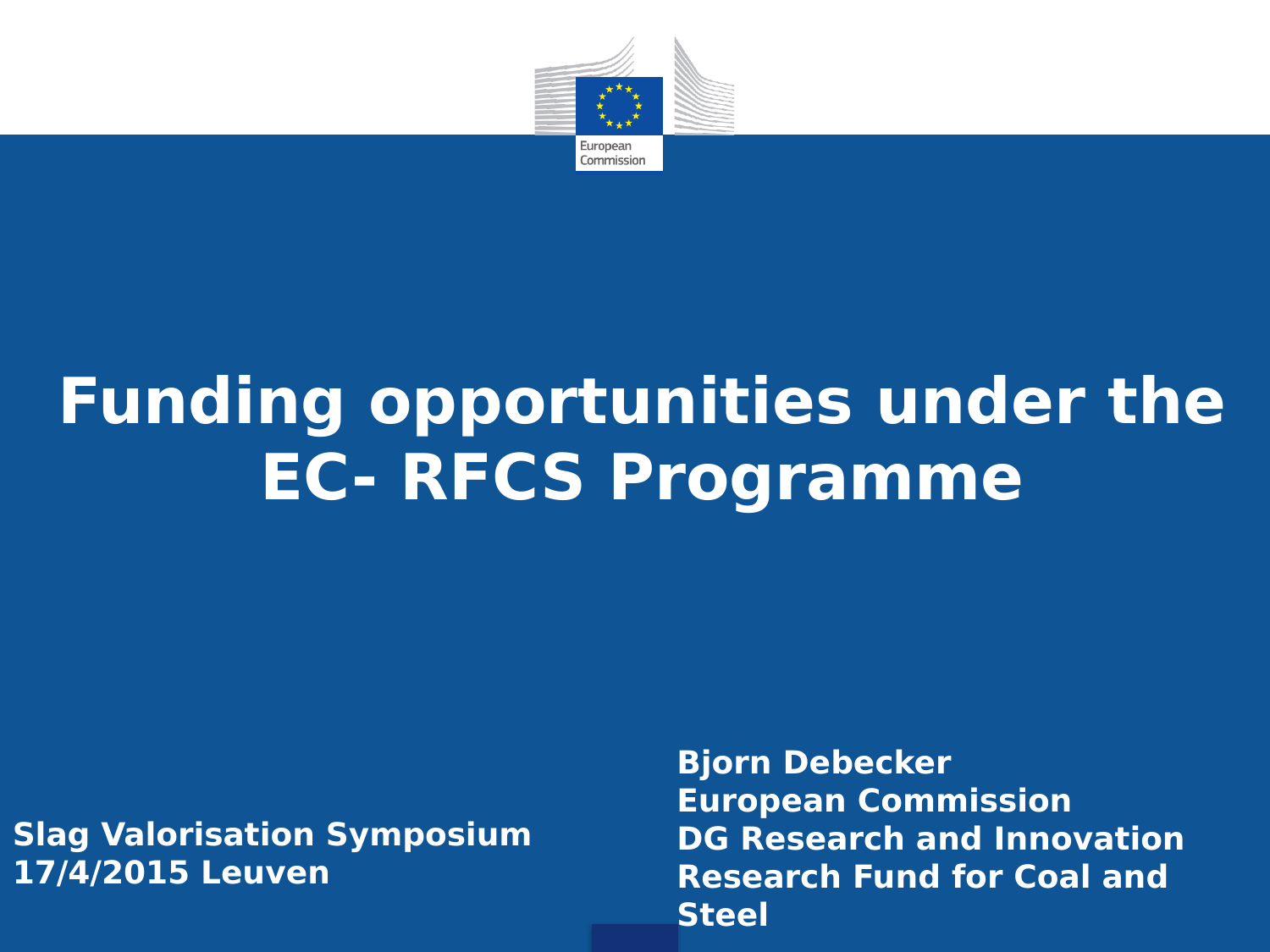

# Funding opportunities under the EC- RFCS Programme
Bjorn Debecker
European Commission
DG Research and Innovation
Research Fund for Coal and Steel

Slag Valorisation Symposium
17/4/2015 Leuven